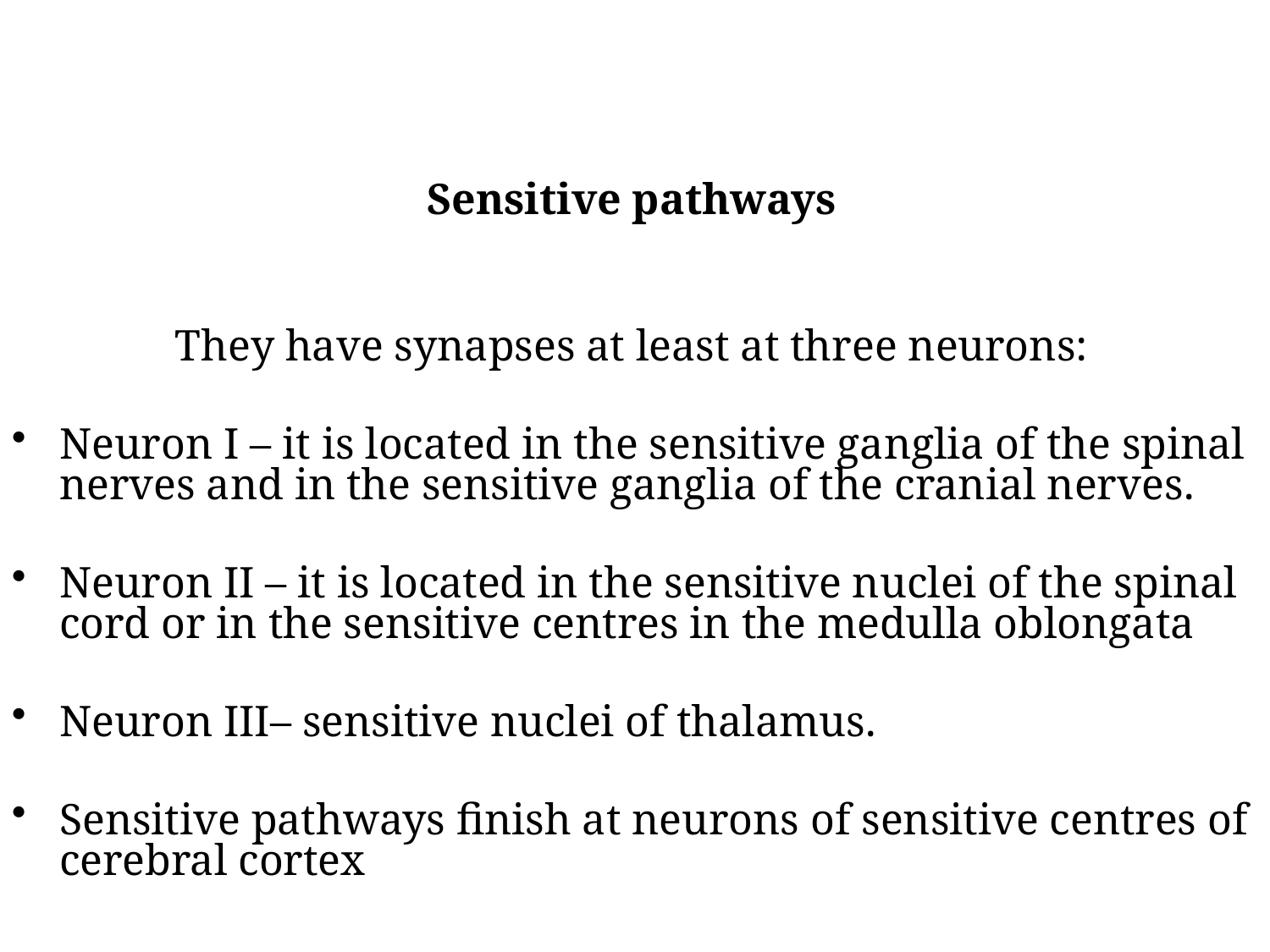

Sensitive pathways

They have synapses at least at three neurons:

Neuron I – it is located in the sensitive ganglia of the spinal nerves and in the sensitive ganglia of the cranial nerves.

Neuron II – it is located in the sensitive nuclei of the spinal cord or in the sensitive centres in the medulla oblongata

Neuron III– sensitive nuclei of thalamus.

Sensitive pathways finish at neurons of sensitive centres of cerebral cortex